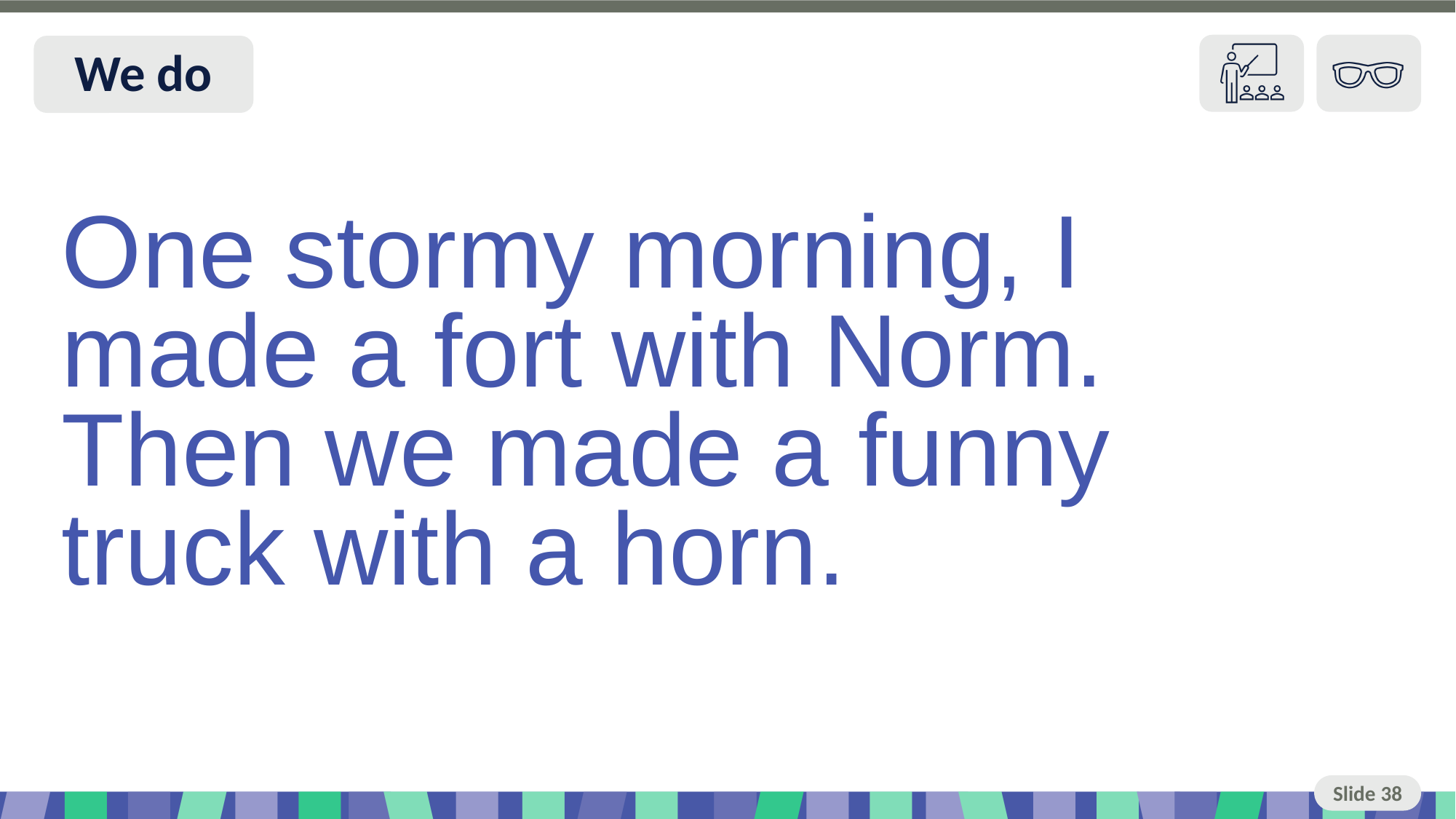

Slide 38 We do
One stormy morning, I made a fort with Norm. Then we made a funny truck with a horn.